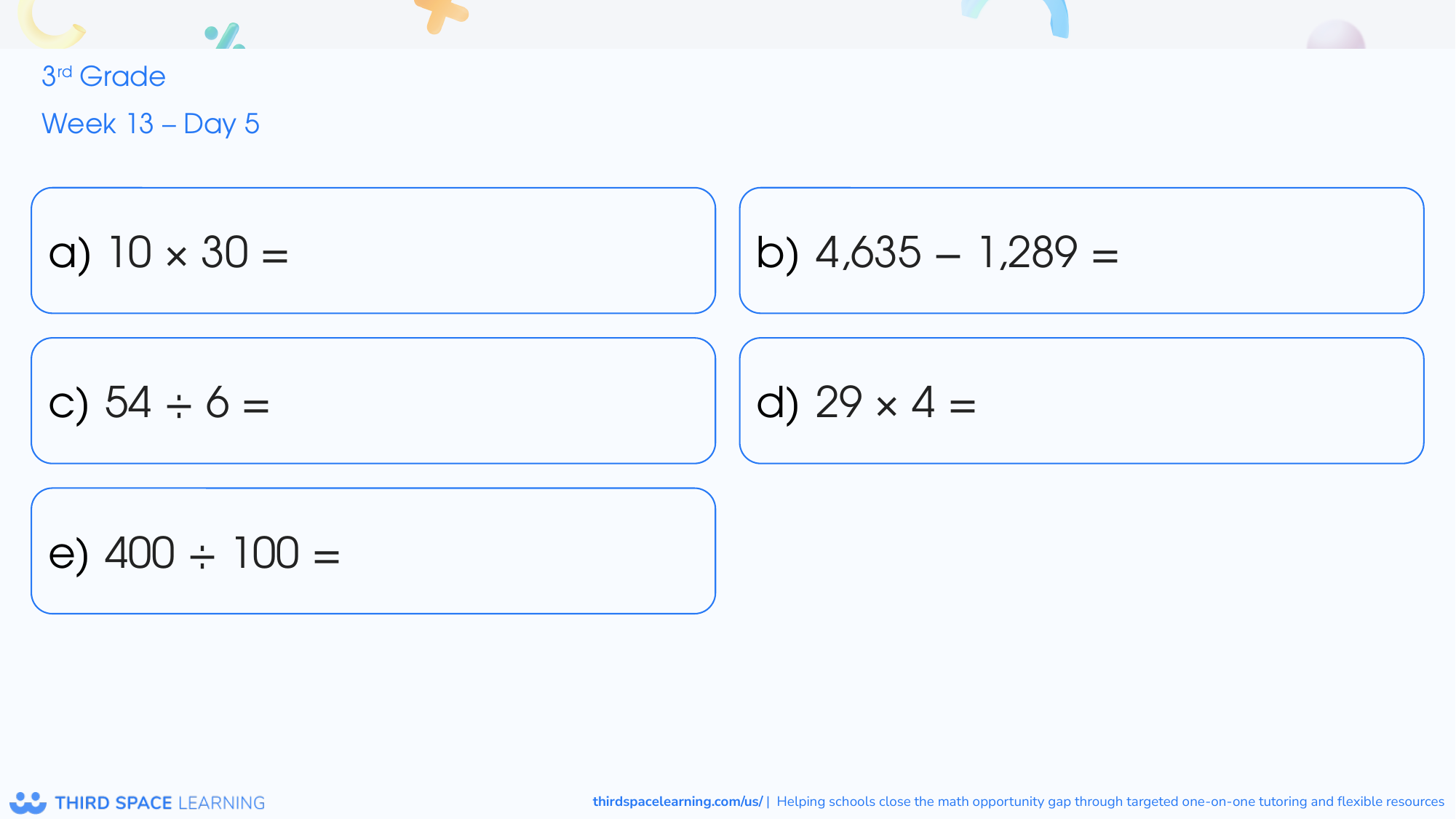

3rd Grade
Week 13 – Day 5
10 × 30 =
4,635 − 1,289 =
54 ÷ 6 =
29 × 4 =
400 ÷ 100 =